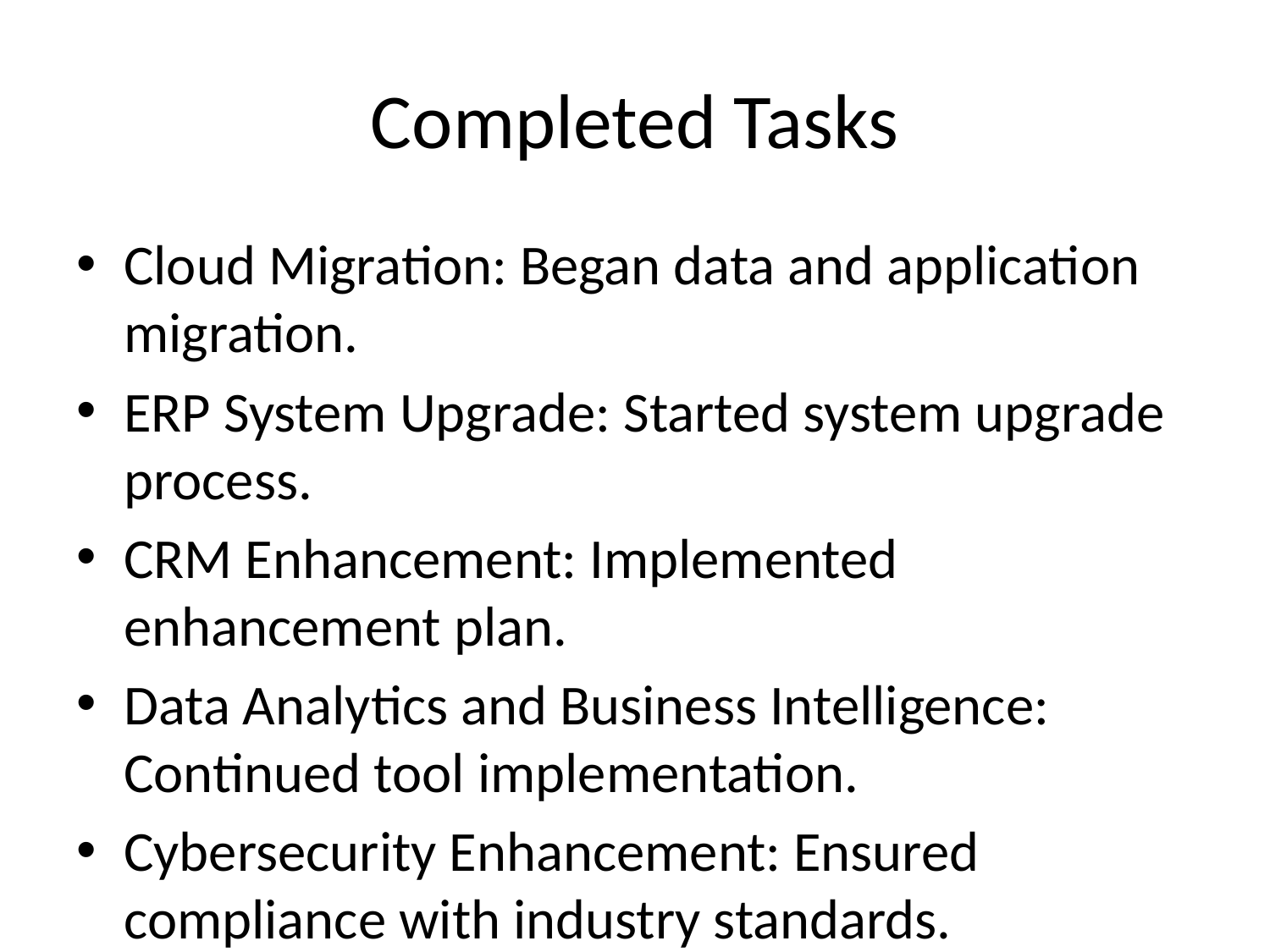

# Completed Tasks
Cloud Migration: Began data and application migration.
ERP System Upgrade: Started system upgrade process.
CRM Enhancement: Implemented enhancement plan.
Data Analytics and Business Intelligence: Continued tool implementation.
Cybersecurity Enhancement: Ensured compliance with industry standards.
Digital Workplace Transformation: Optimized new workplace environment.